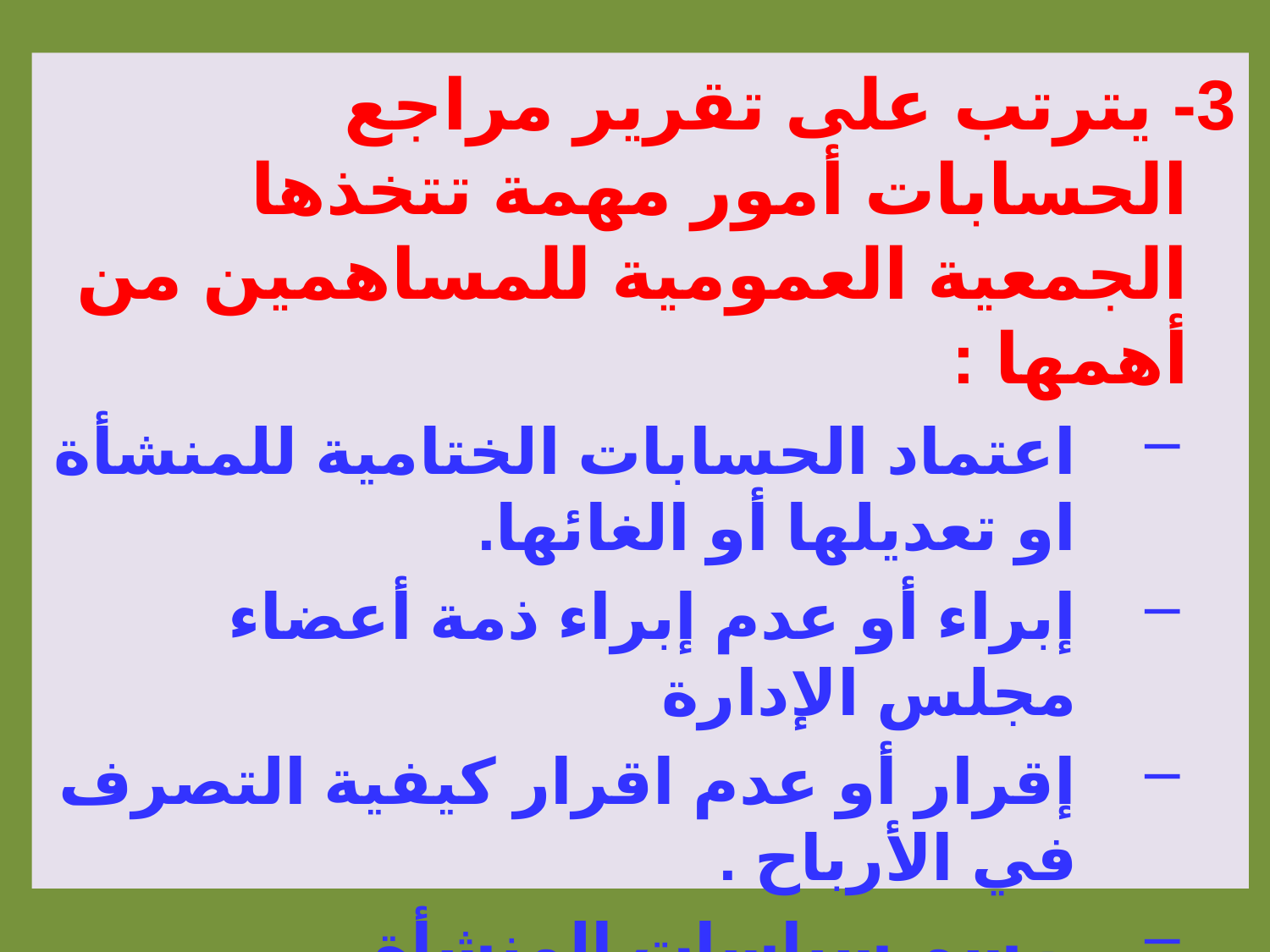

3- يترتب على تقرير مراجع الحسابات أمور مهمة تتخذها الجمعية العمومية للمساهمين من أهمها :
اعتماد الحسابات الختامية للمنشأة او تعديلها أو الغائها.
إبراء أو عدم إبراء ذمة أعضاء مجلس الإدارة
إقرار أو عدم اقرار كيفية التصرف في الأرباح .
 رسم سياسات المنشأة .